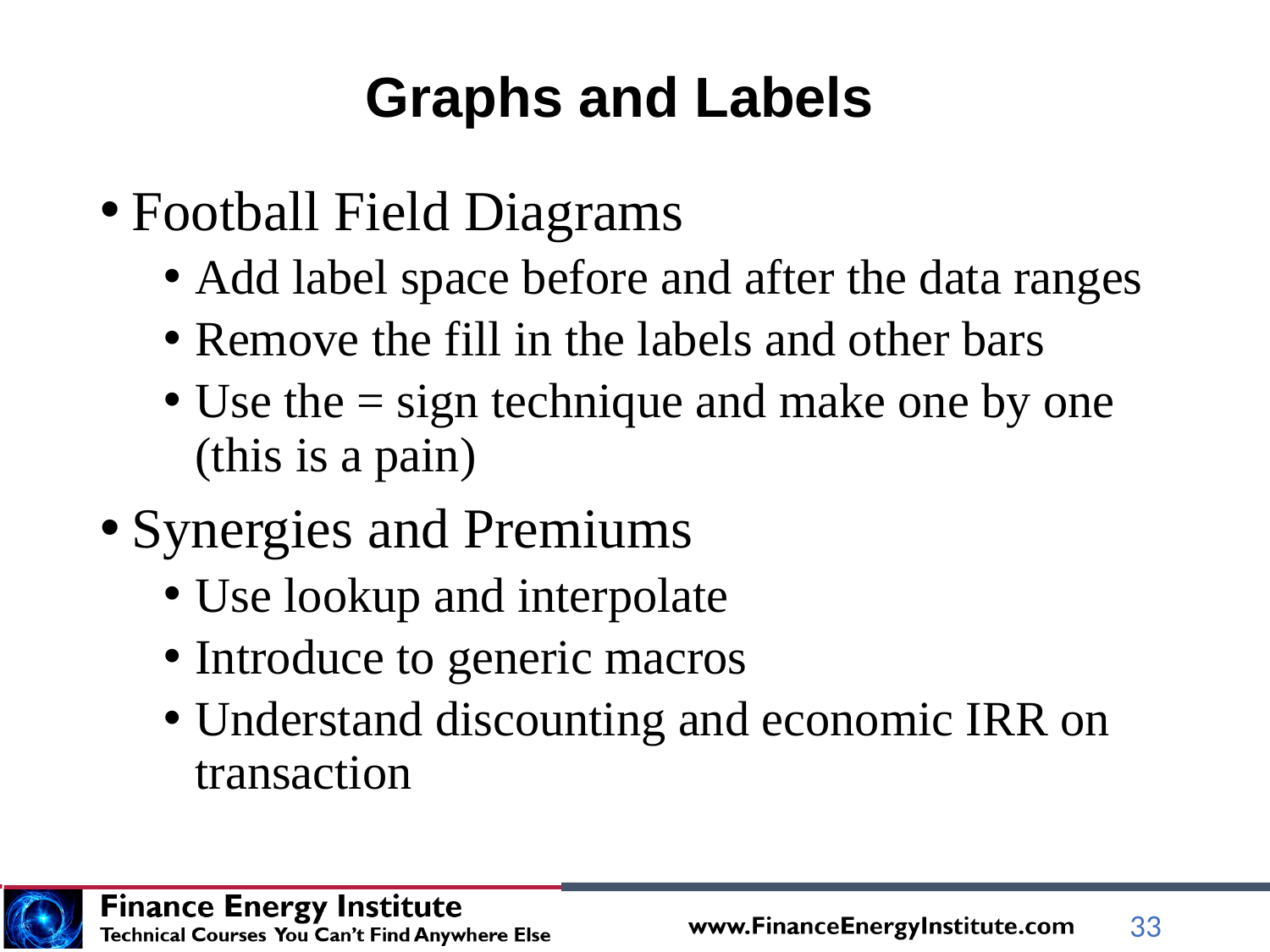

# Graphs and Labels
Football Field Diagrams
Add label space before and after the data ranges
Remove the fill in the labels and other bars
Use the = sign technique and make one by one (this is a pain)
Synergies and Premiums
Use lookup and interpolate
Introduce to generic macros
Understand discounting and economic IRR on transaction

33